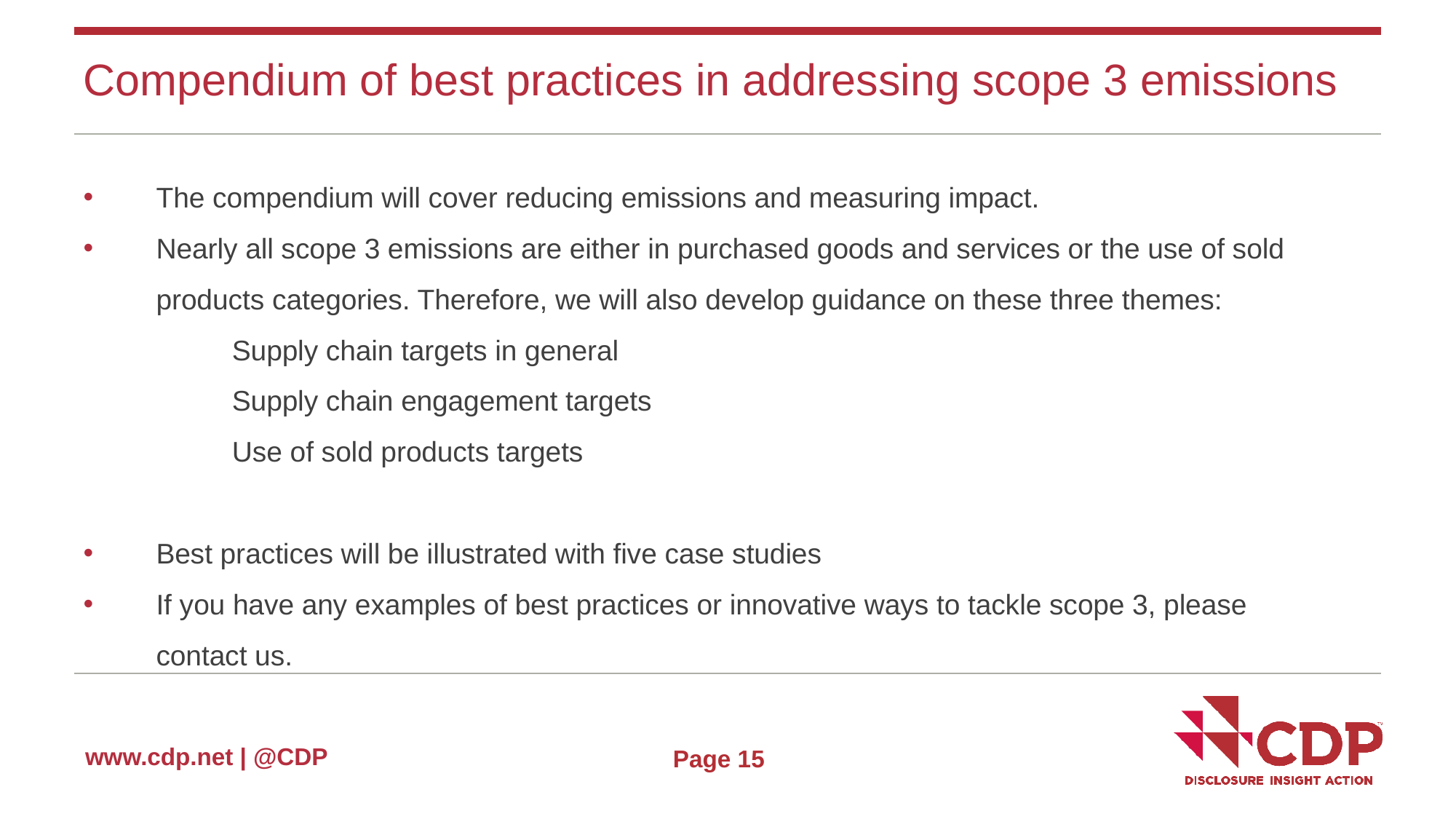

# Compendium of best practices in addressing scope 3 emissions
The compendium will cover reducing emissions and measuring impact.
Nearly all scope 3 emissions are either in purchased goods and services or the use of sold products categories. Therefore, we will also develop guidance on these three themes:
                   Supply chain targets in general
                   Supply chain engagement targets
                   Use of sold products targets

Best practices will be illustrated with five case studies
If you have any examples of best practices or innovative ways to tackle scope 3, please contact us.
Page 15